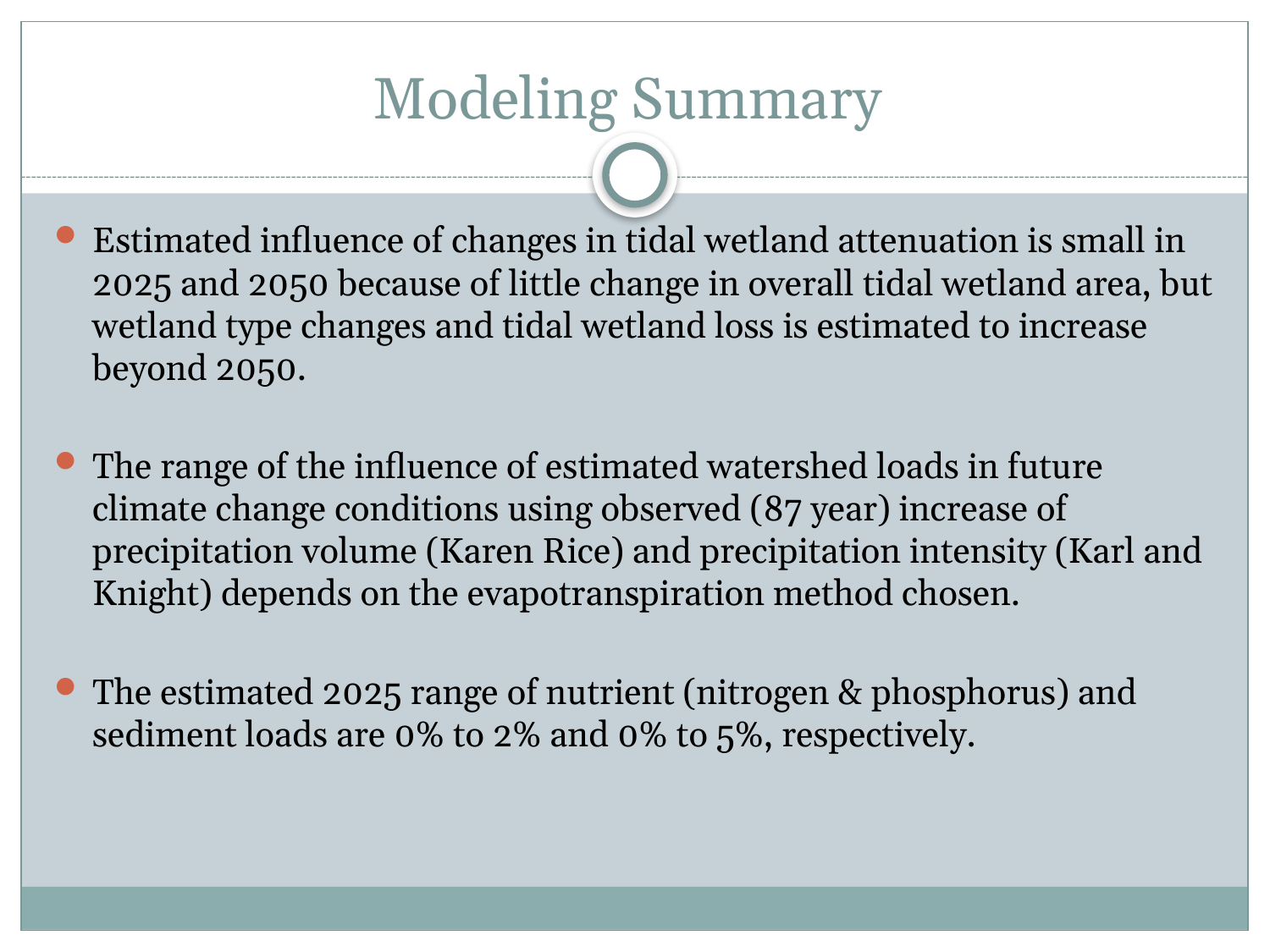

# Modeling Summary
Estimated influence of changes in tidal wetland attenuation is small in 2025 and 2050 because of little change in overall tidal wetland area, but wetland type changes and tidal wetland loss is estimated to increase beyond 2050.

The range of the influence of estimated watershed loads in future climate change conditions using observed (87 year) increase of precipitation volume (Karen Rice) and precipitation intensity (Karl and Knight) depends on the evapotranspiration method chosen.

The estimated 2025 range of nutrient (nitrogen & phosphorus) and sediment loads are 0% to 2% and 0% to 5%, respectively.